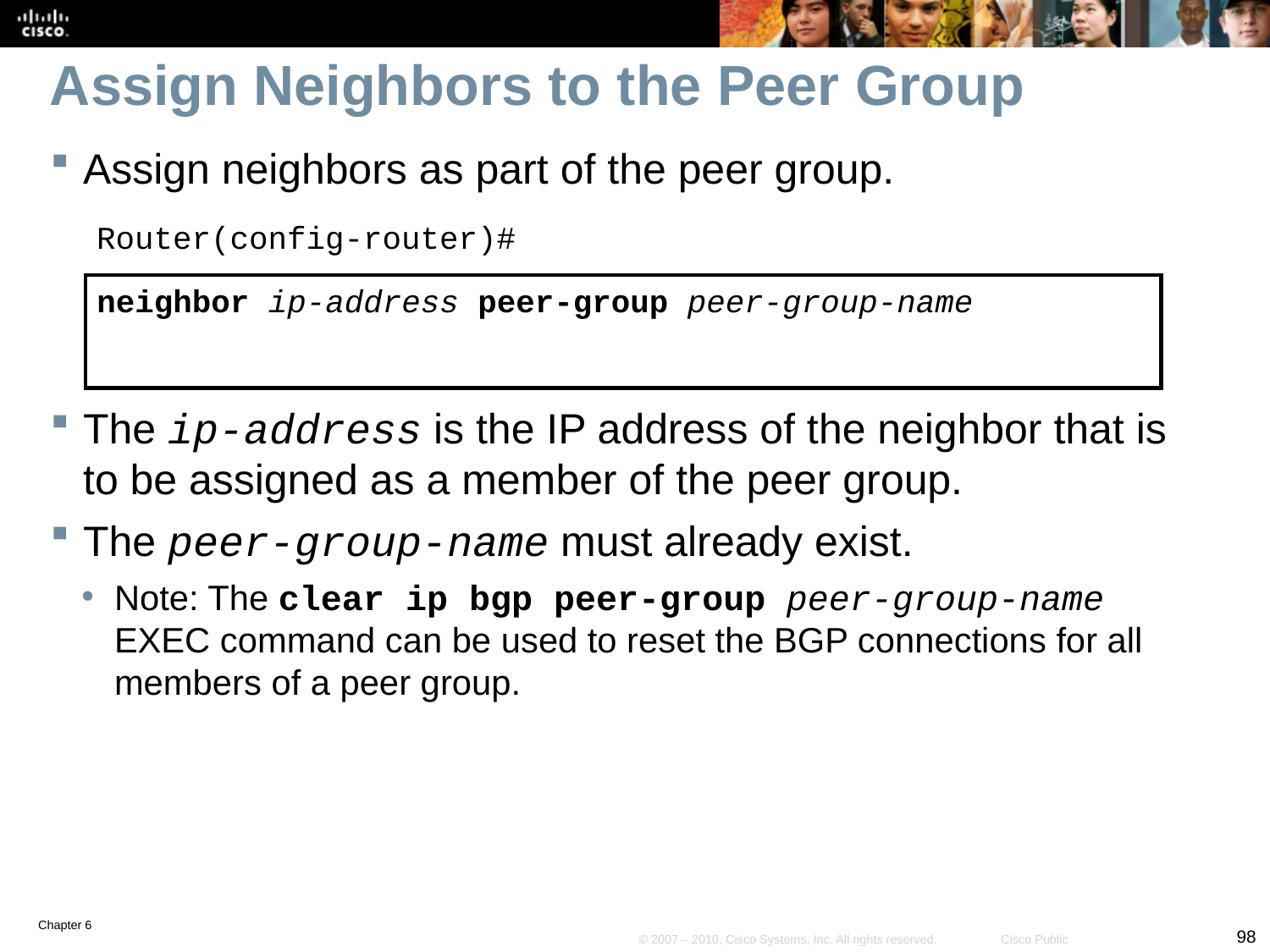

# Assign Neighbors to the Peer Group
Assign neighbors as part of the peer group.

Router(config-router)#
neighbor ip-address peer-group peer-group-name
The ip-address is the IP address of the neighbor that is to be assigned as a member of the peer group.
The peer-group-name must already exist.
Note: The clear ip bgp peer-group peer-group-name EXEC command can be used to reset the BGP connections for all members of a peer group.